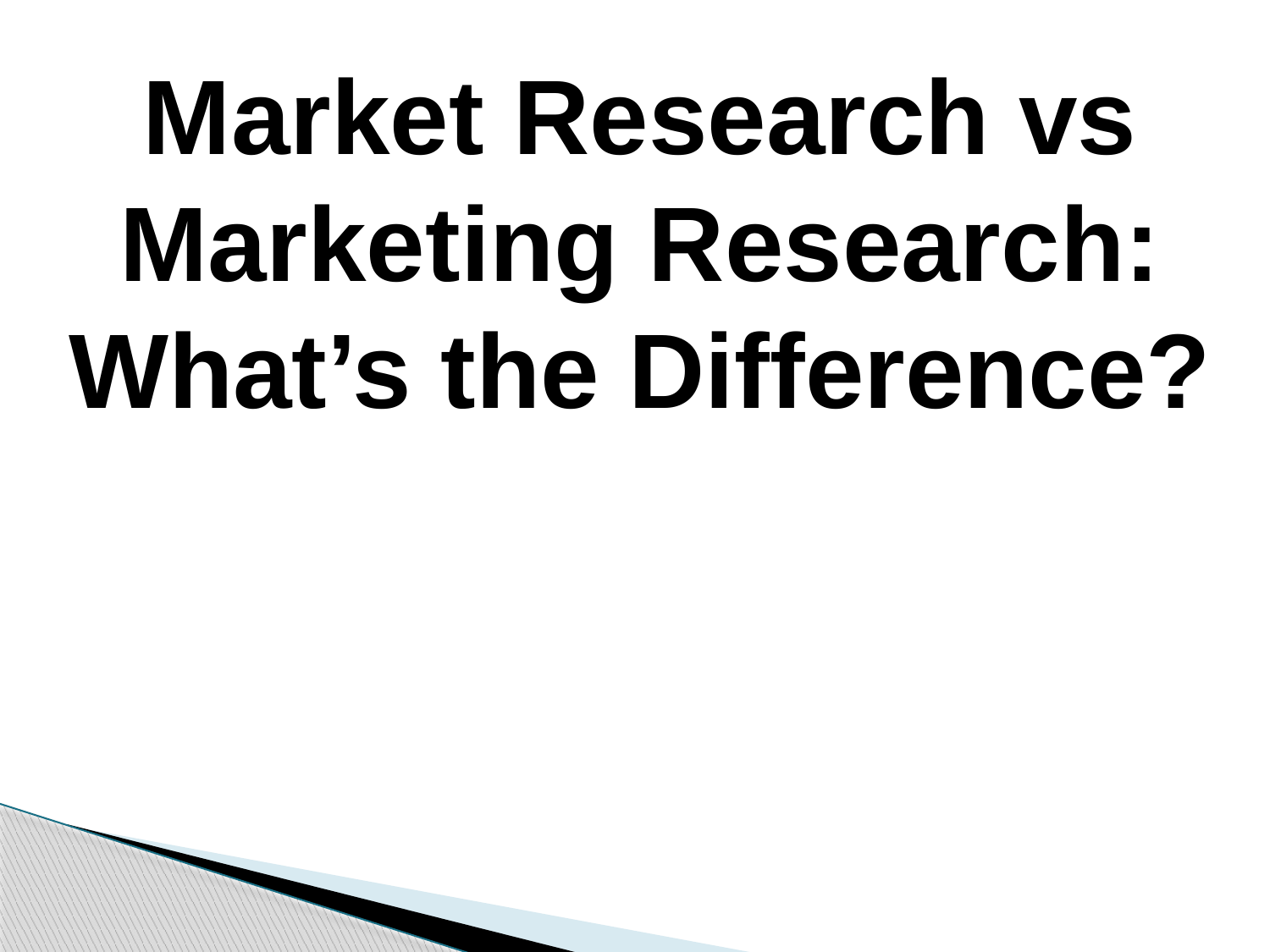

Market Research vs Marketing Research: What’s the Difference?